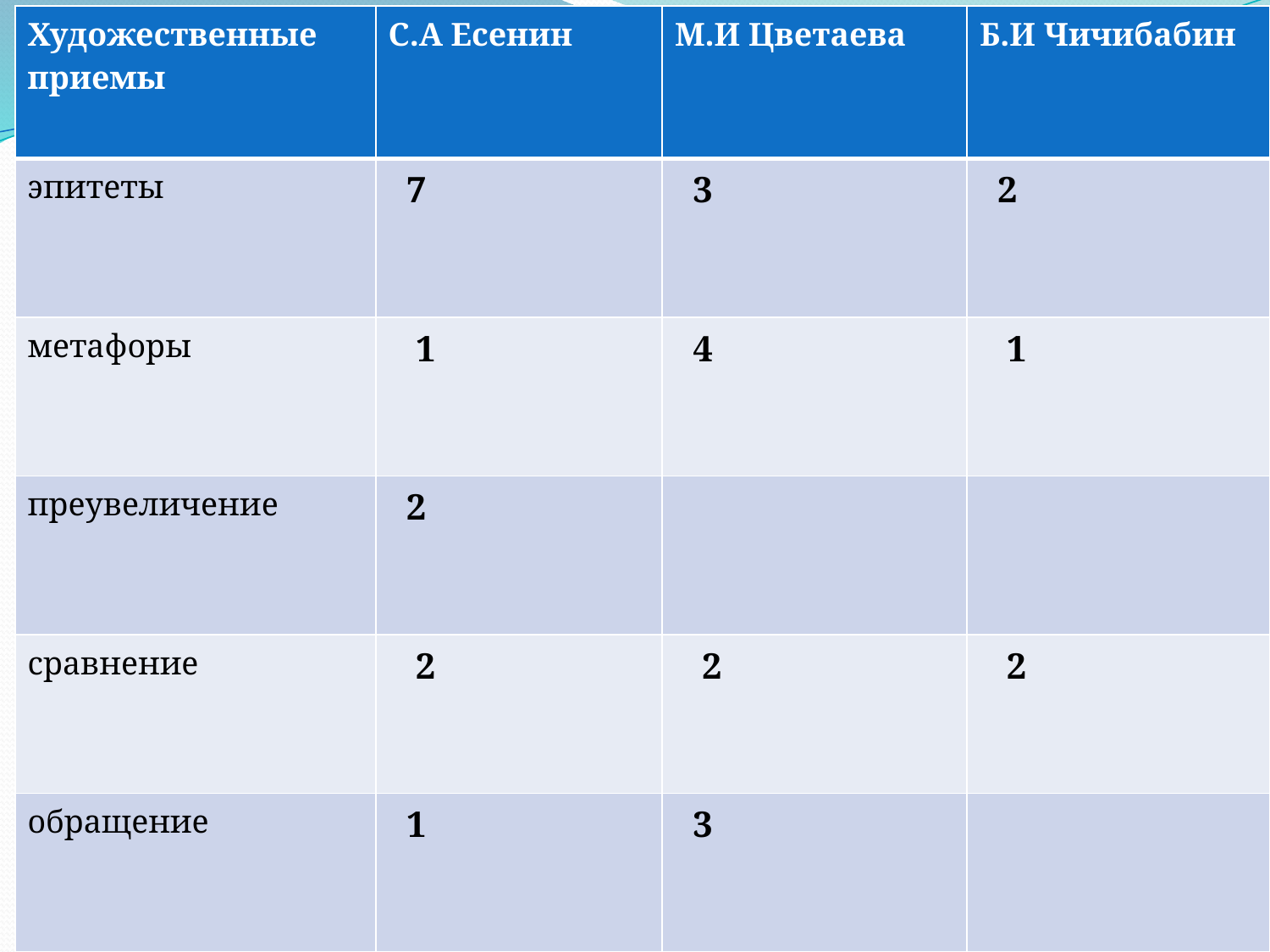

| Художественные приемы | С.А Есенин | М.И Цветаева | Б.И Чичибабин |
| --- | --- | --- | --- |
| эпитеты | 7 | 3 | 2 |
| метафоры | 1 | 4 | 1 |
| преувеличение | 2 |  |  |
| сравнение | 2 | 2 | 2 |
| обращение | 1 | 3 |  |
#